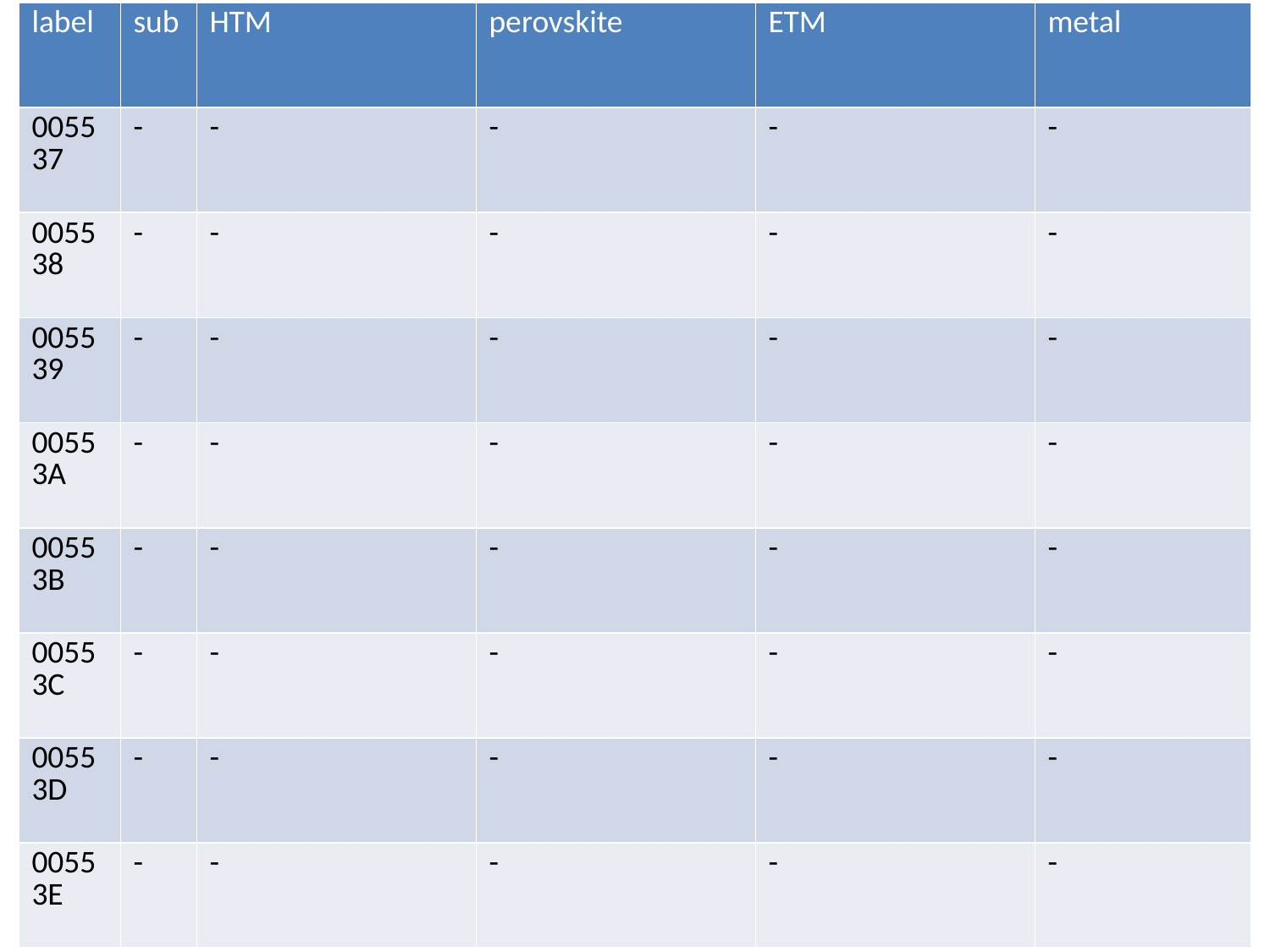

| label | sub | HTM | perovskite | ETM | metal |
| --- | --- | --- | --- | --- | --- |
| 005537 | - | - | - | - | - |
| 005538 | - | - | - | - | - |
| 005539 | - | - | - | - | - |
| 00553A | - | - | - | - | - |
| 00553B | - | - | - | - | - |
| 00553C | - | - | - | - | - |
| 00553D | - | - | - | - | - |
| 00553E | - | - | - | - | - |